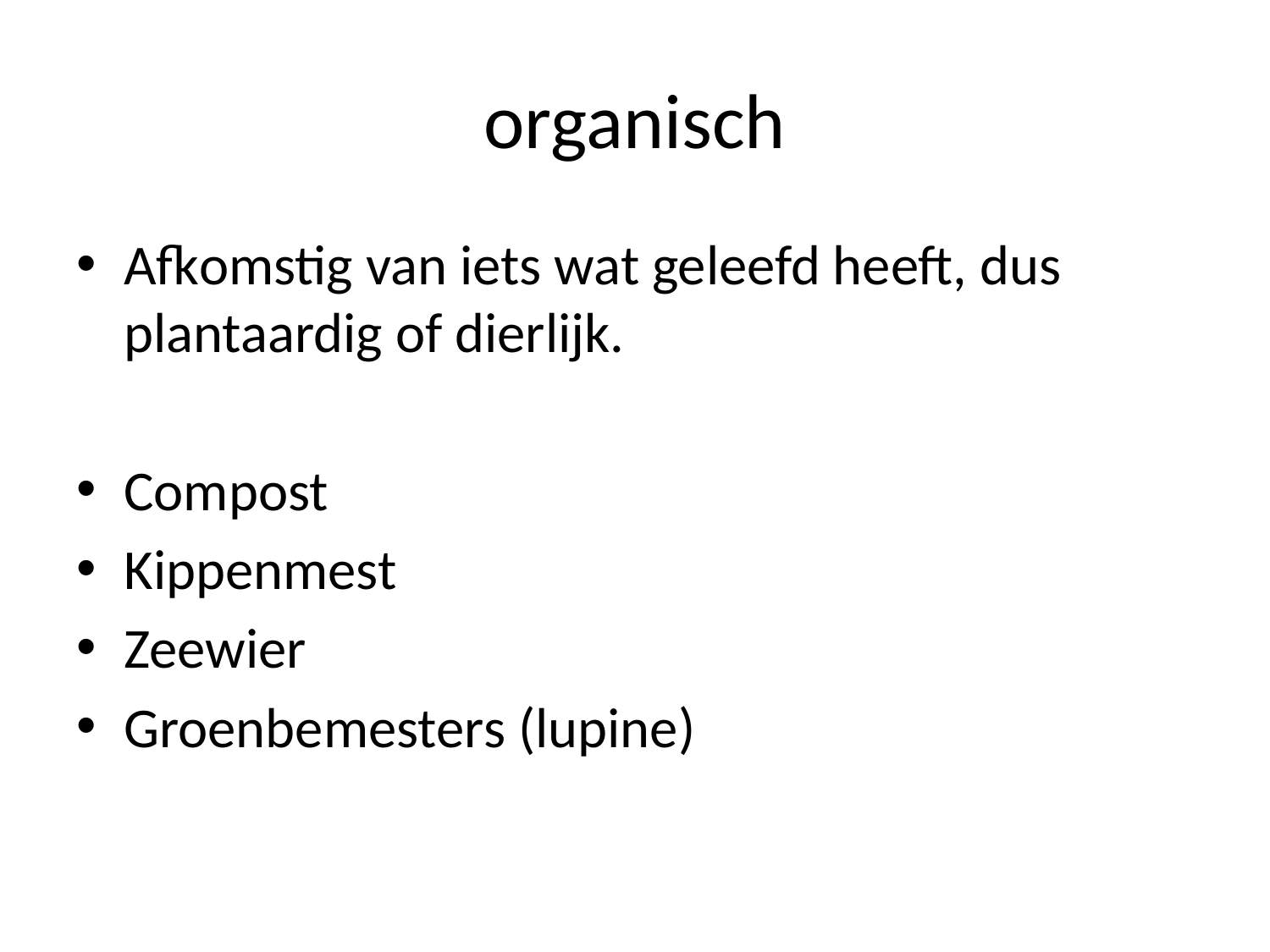

# organisch
Afkomstig van iets wat geleefd heeft, dus plantaardig of dierlijk.

Compost
Kippenmest
Zeewier
Groenbemesters (lupine)